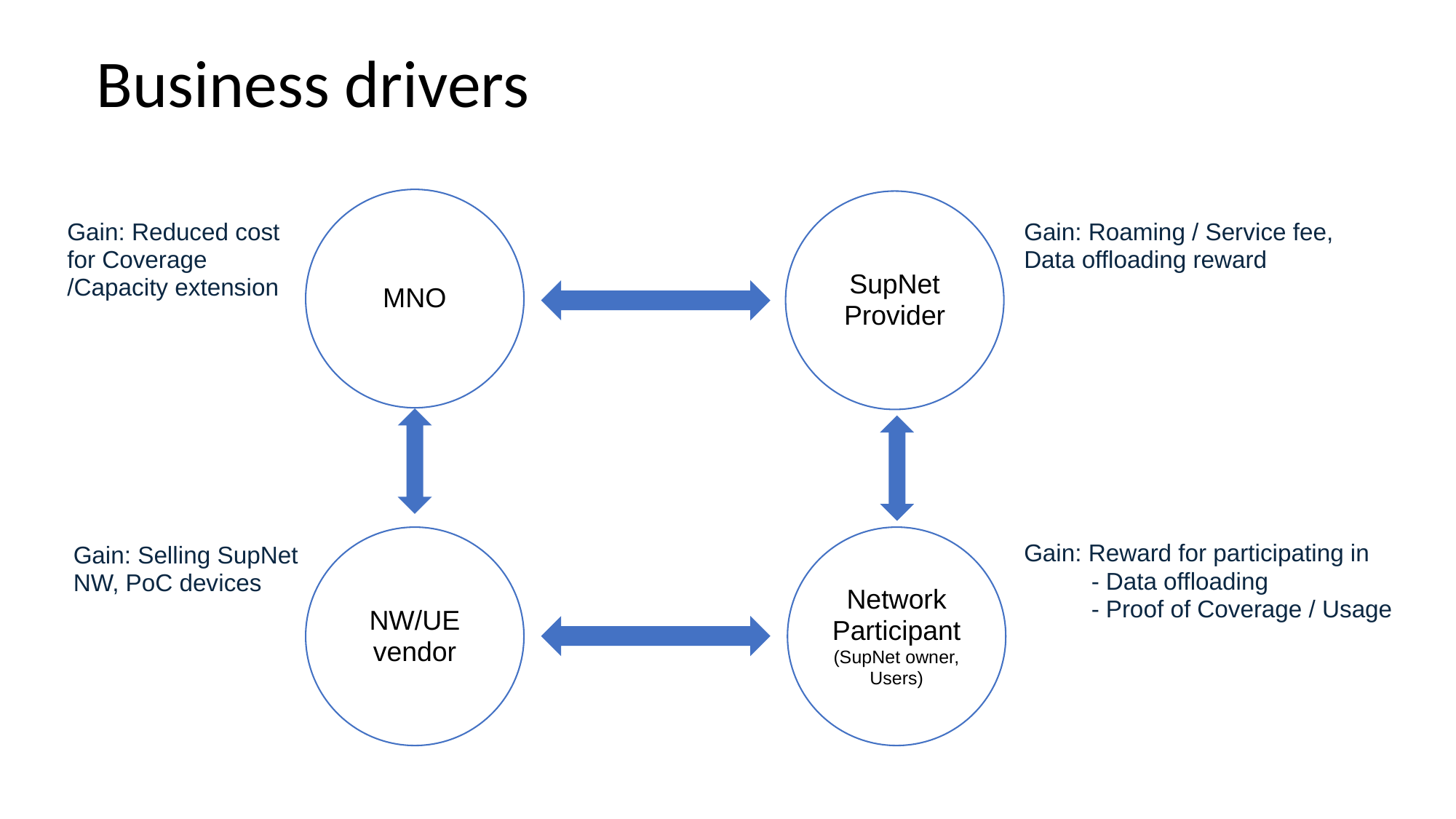

# Business drivers
MNO
SupNet
Provider
Gain: Reduced cost for Coverage /Capacity extension
Gain: Roaming / Service fee, Data offloading reward

NW/UE vendor
Network Participant
(SupNet owner, Users)
Gain: Reward for participating in
          - Data offloading
          - Proof of Coverage / Usage
Gain: Selling SupNet NW, PoC devices